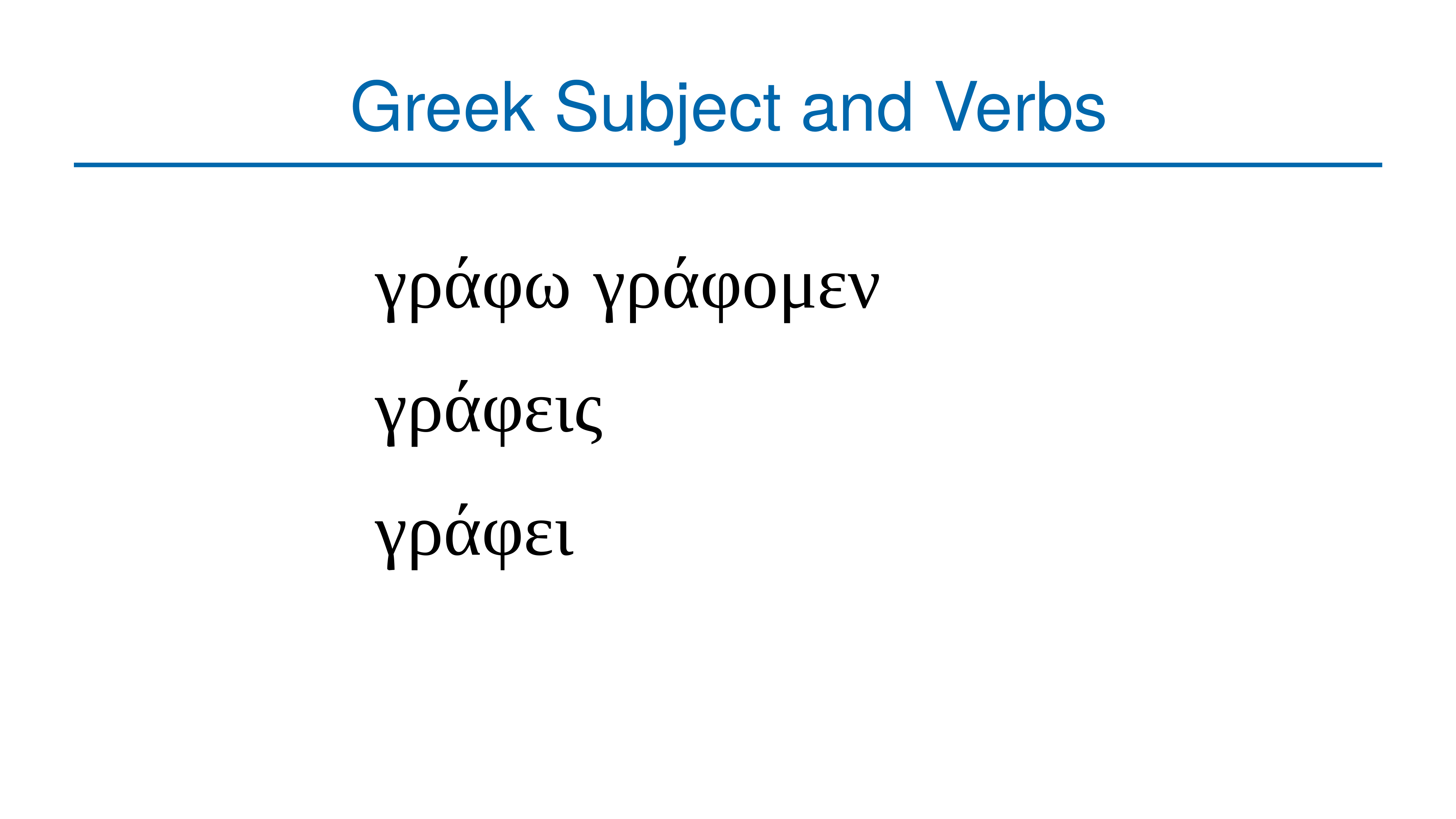

# Greek Subject and Verbs
γράφω	γράφομεν
γράφεις
γράφει